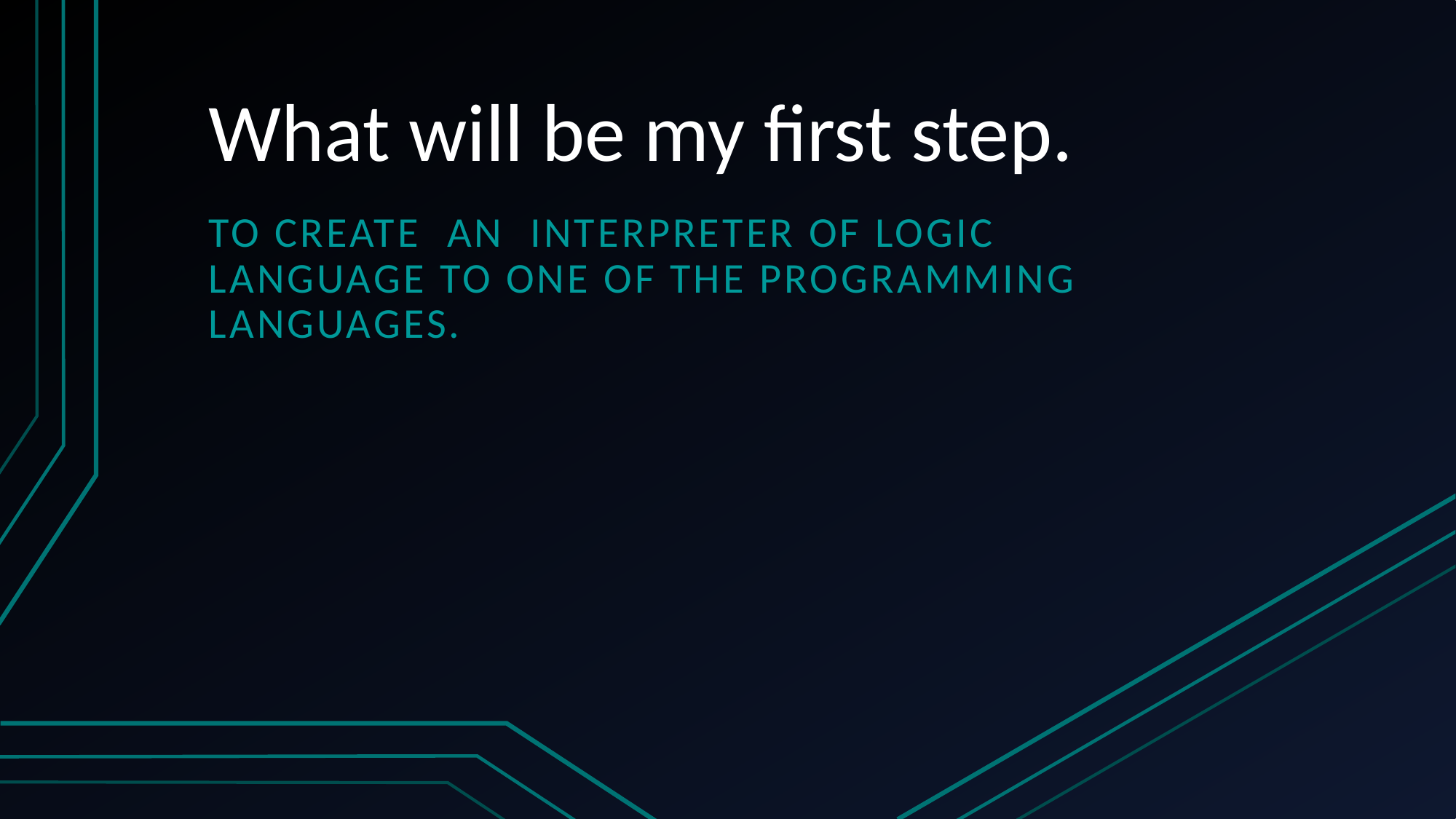

# What will be my first step.
To create  an  interpreter of logic language to one of the programming languages.